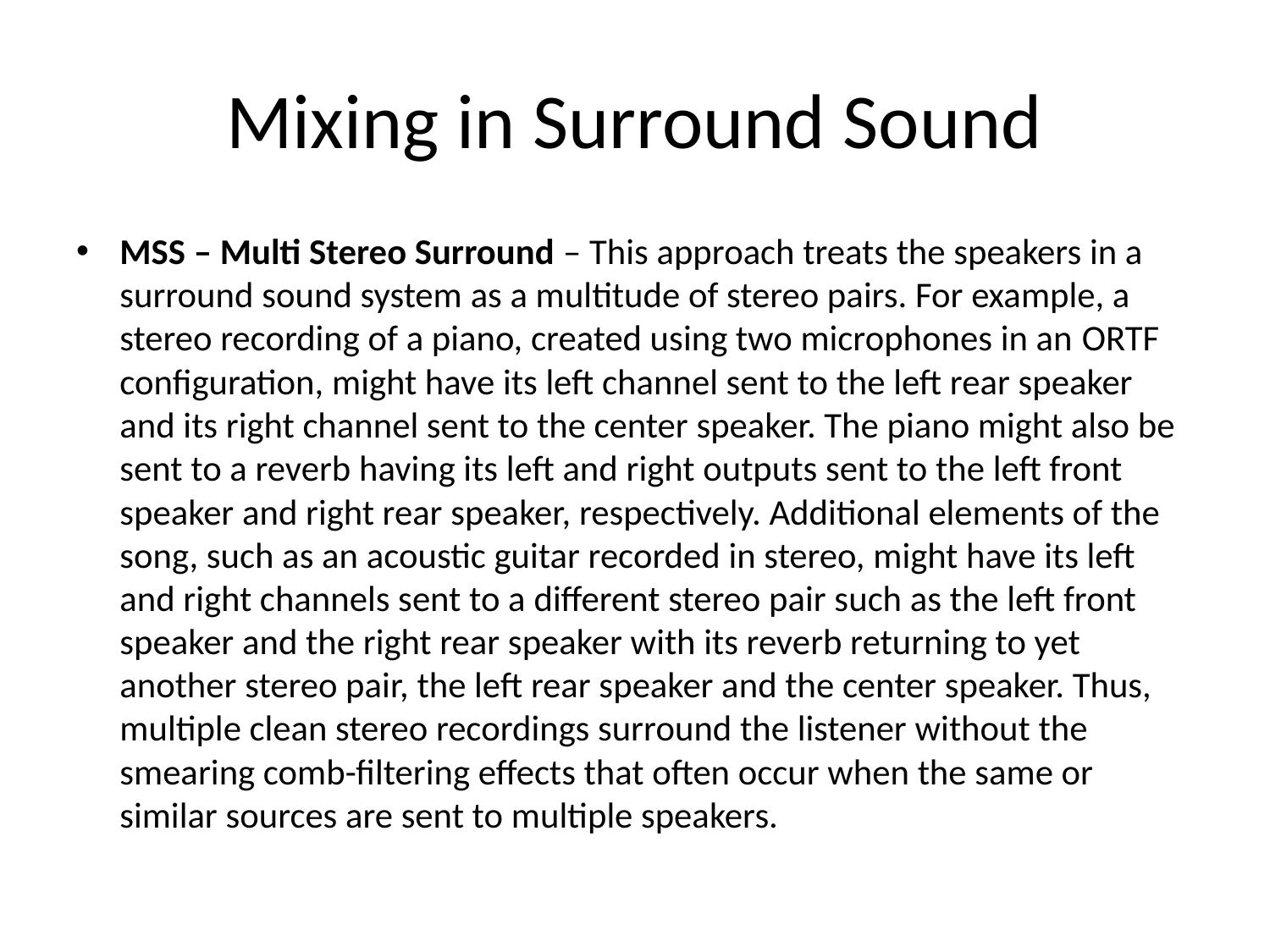

# Mixing in Surround Sound
MSS – Multi Stereo Surround – This approach treats the speakers in a surround sound system as a multitude of stereo pairs. For example, a stereo recording of a piano, created using two microphones in an ORTF configuration, might have its left channel sent to the left rear speaker and its right channel sent to the center speaker. The piano might also be sent to a reverb having its left and right outputs sent to the left front speaker and right rear speaker, respectively. Additional elements of the song, such as an acoustic guitar recorded in stereo, might have its left and right channels sent to a different stereo pair such as the left front speaker and the right rear speaker with its reverb returning to yet another stereo pair, the left rear speaker and the center speaker. Thus, multiple clean stereo recordings surround the listener without the smearing comb-filtering effects that often occur when the same or similar sources are sent to multiple speakers.